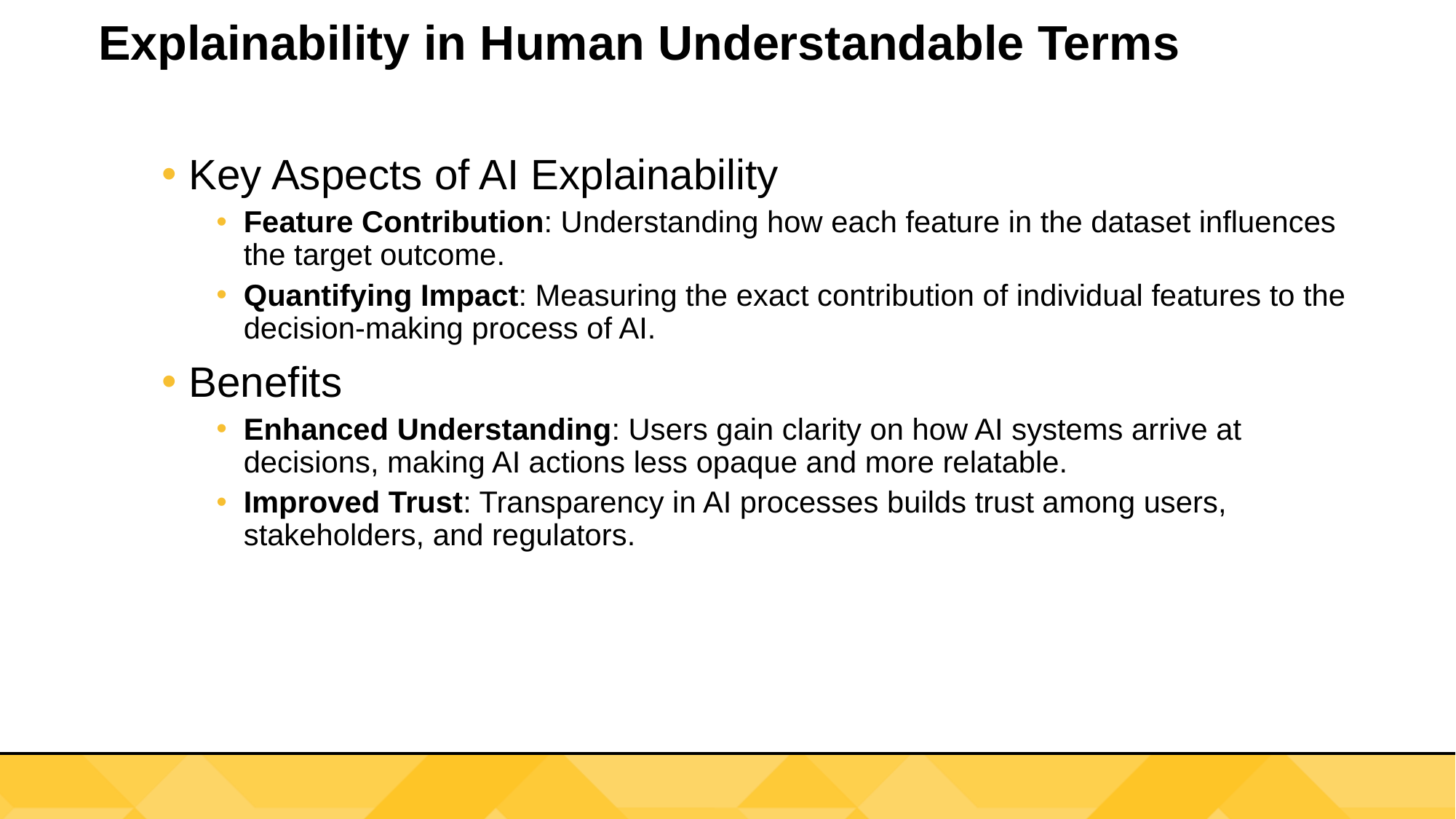

# Explainability in Human Understandable Terms
Key Aspects of AI Explainability
Feature Contribution: Understanding how each feature in the dataset influences the target outcome.
Quantifying Impact: Measuring the exact contribution of individual features to the decision-making process of AI.
Benefits
Enhanced Understanding: Users gain clarity on how AI systems arrive at decisions, making AI actions less opaque and more relatable.
Improved Trust: Transparency in AI processes builds trust among users, stakeholders, and regulators.